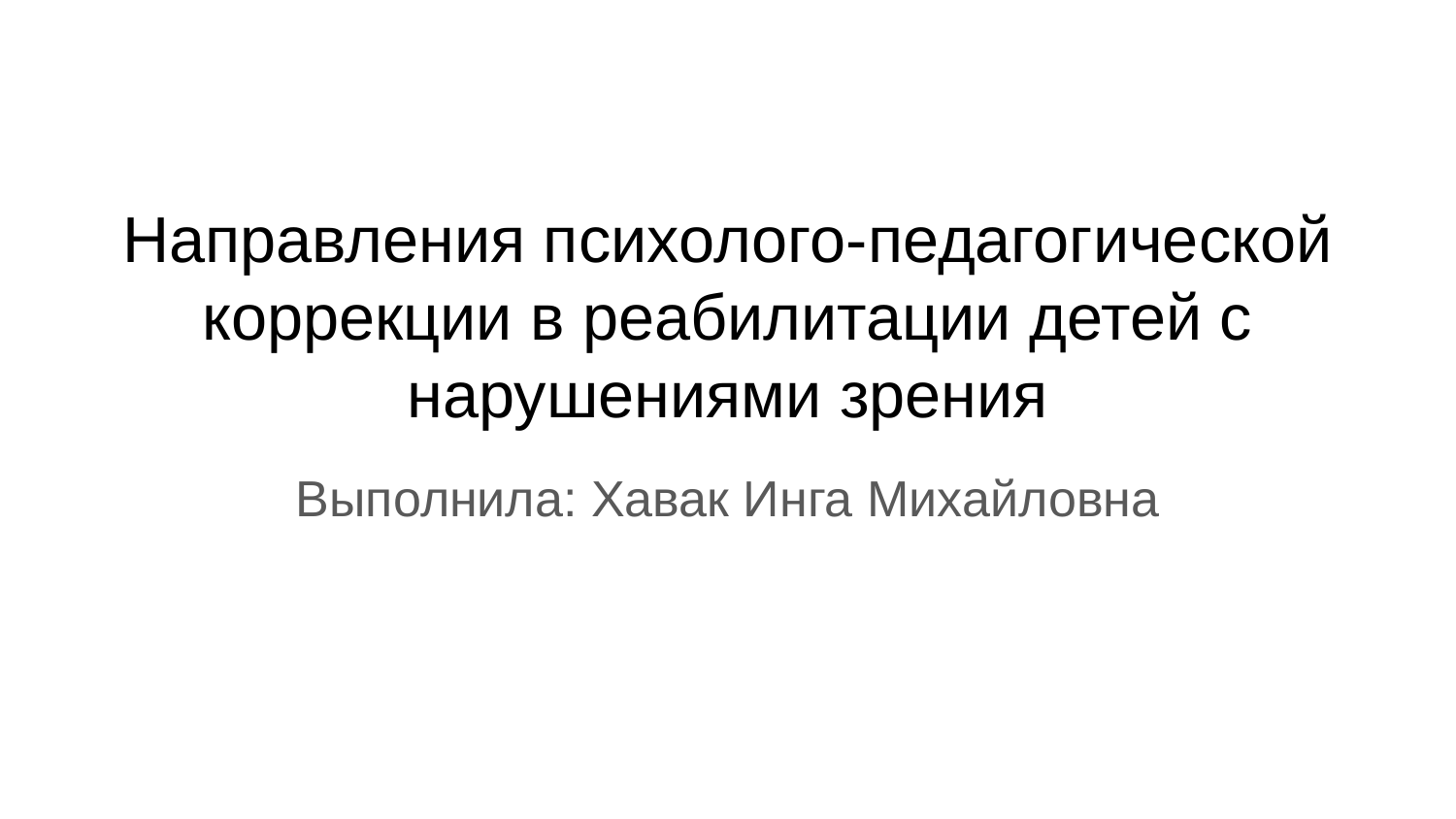

# Направления психолого-педагогической коррекции в реабилитации детей с нарушениями зрения
Выполнила: Хавак Инга Михайловна